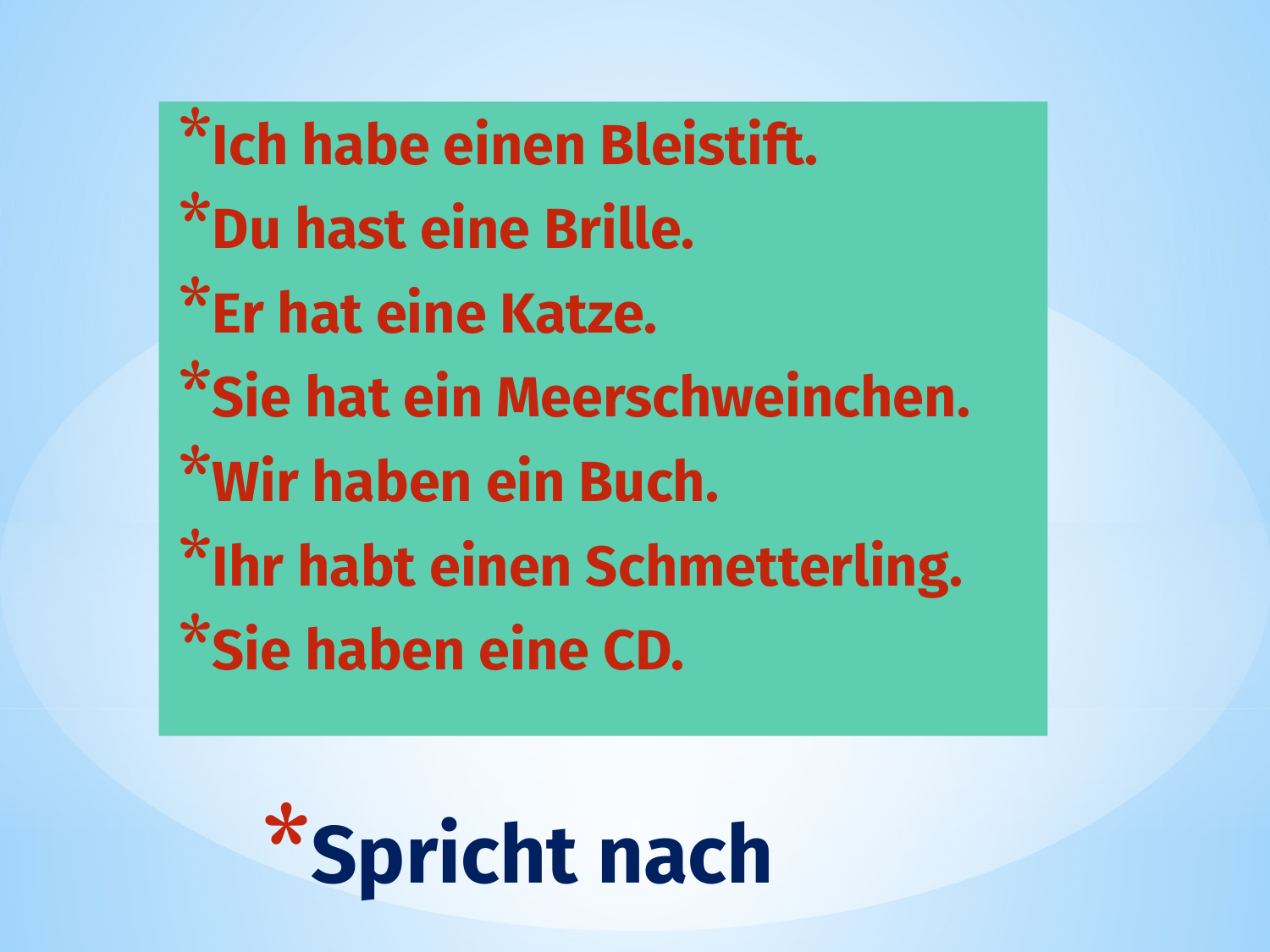

Ich habe einen Bleistift.
Du hast eine Brille.
Er hat eine Katze.
Sie hat ein Meerschweinchen.
Wir haben ein Buch.
Ihr habt einen Schmetterling.
Sie haben eine CD.
# Spricht nach